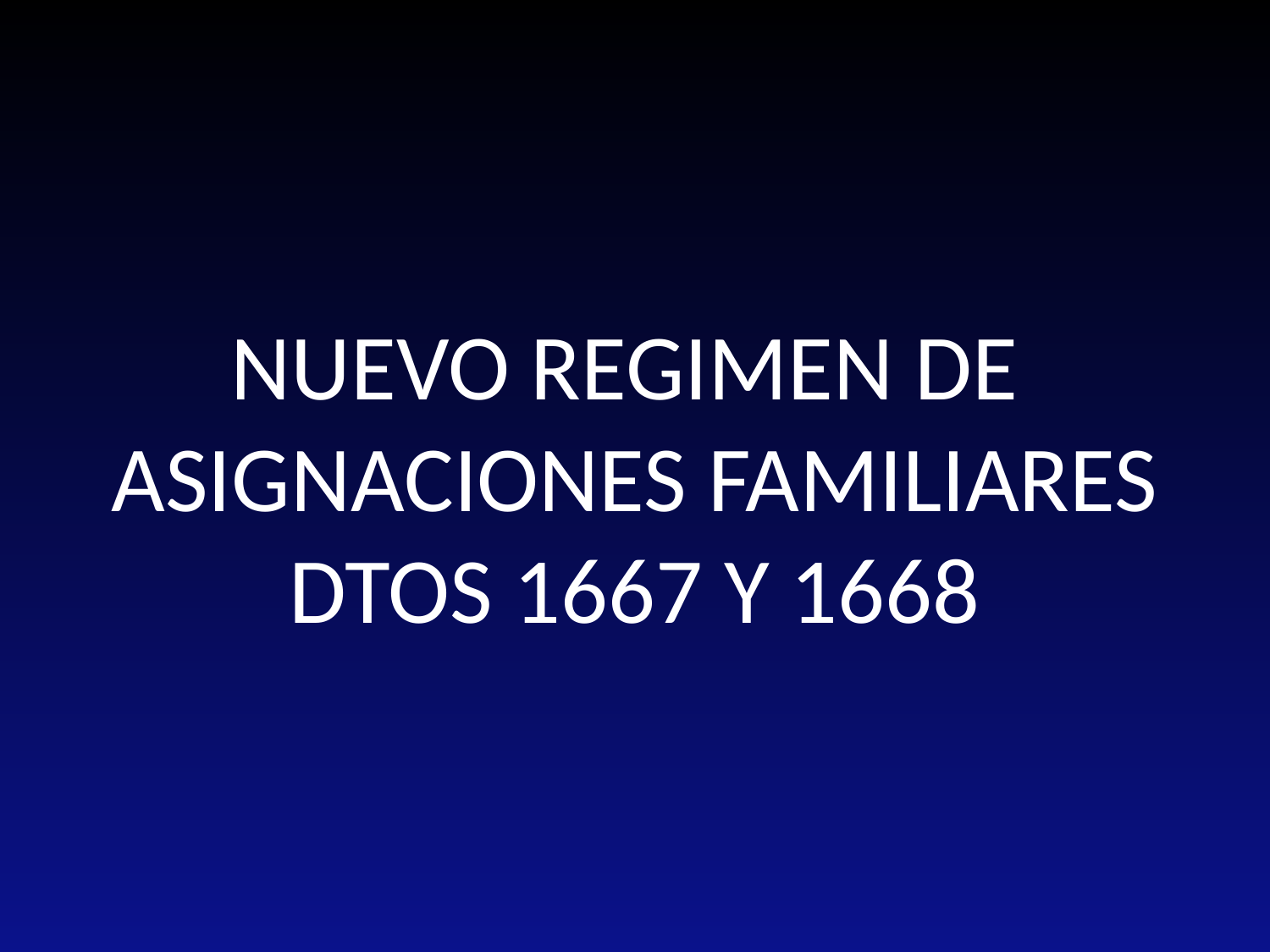

# NUEVO REGIMEN DE ASIGNACIONES FAMILIARES DTOS 1667 Y 1668